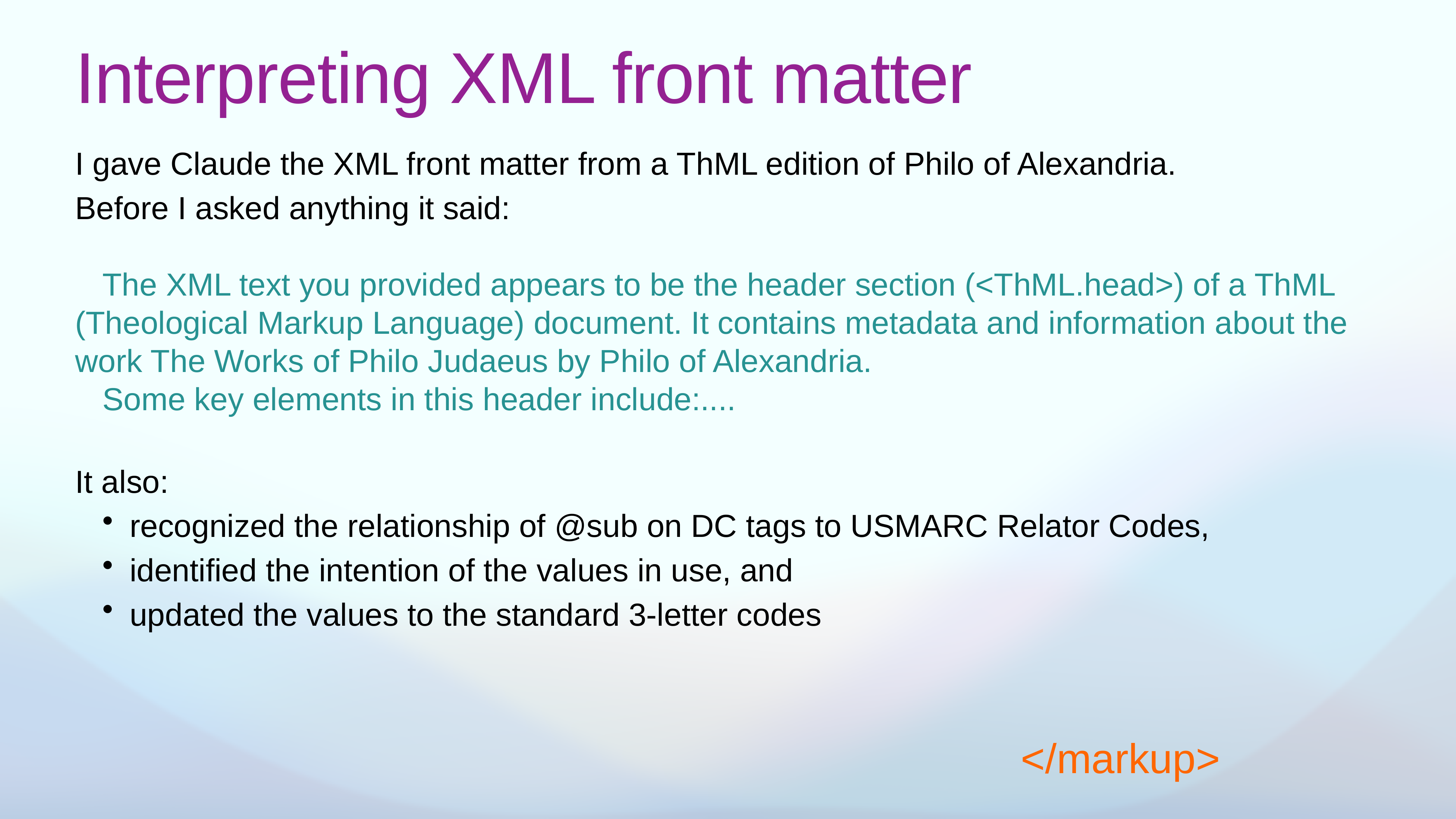

# Interpreting XML front matter
I gave Claude the XML front matter from a ThML edition of Philo of Alexandria.
Before I asked anything it said:

The XML text you provided appears to be the header section (<ThML.head>) of a ThML (Theological Markup Language) document. It contains metadata and information about the work The Works of Philo Judaeus by Philo of Alexandria.
Some key elements in this header include:....

It also:
recognized the relationship of @sub on DC tags to USMARC Relator Codes,
identified the intention of the values in use, and
updated the values to the standard 3-letter codes
</markup>
30